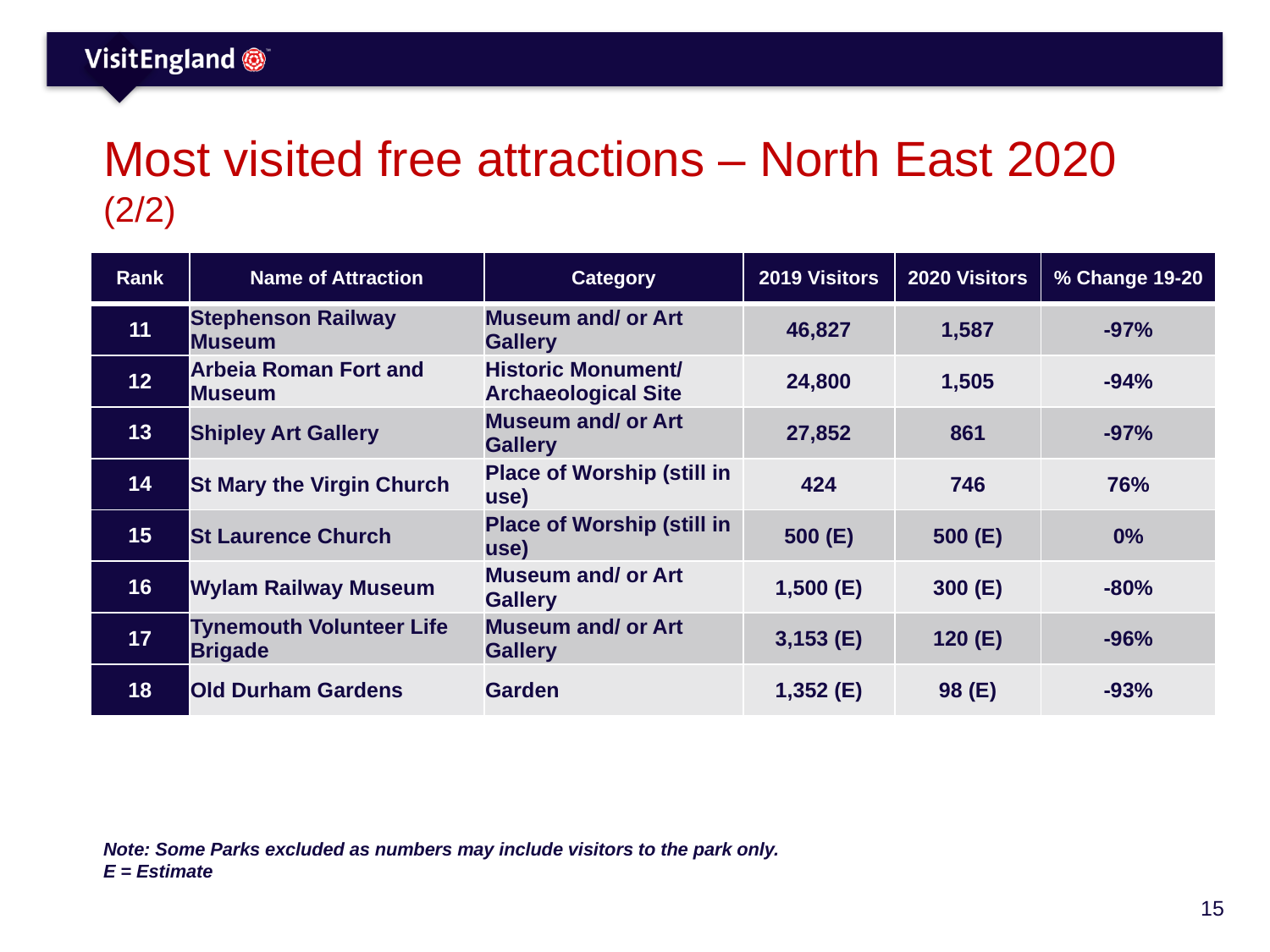

# Most visited free attractions – North East 2020 (2/2)
| Rank | Name of Attraction | Category | 2019 Visitors | 2020 Visitors | % Change 19-20 |
| --- | --- | --- | --- | --- | --- |
| 11 | Stephenson Railway Museum | Museum and/ or Art Gallery | 46,827 | 1,587 | -97% |
| 12 | Arbeia Roman Fort and Museum | Historic Monument/ Archaeological Site | 24,800 | 1,505 | -94% |
| 13 | Shipley Art Gallery | Museum and/ or Art Gallery | 27,852 | 861 | -97% |
| 14 | St Mary the Virgin Church | Place of Worship (still in use) | 424 | 746 | 76% |
| 15 | St Laurence Church | Place of Worship (still in use) | 500 (E) | 500 (E) | 0% |
| 16 | Wylam Railway Museum | Museum and/ or Art Gallery | 1,500 (E) | 300 (E) | -80% |
| 17 | Tynemouth Volunteer Life Brigade | Museum and/ or Art Gallery | 3,153 (E) | 120 (E) | -96% |
| 18 | Old Durham Gardens | Garden | 1,352 (E) | 98 (E) | -93% |
Note: Some Parks excluded as numbers may include visitors to the park only.
E = Estimate